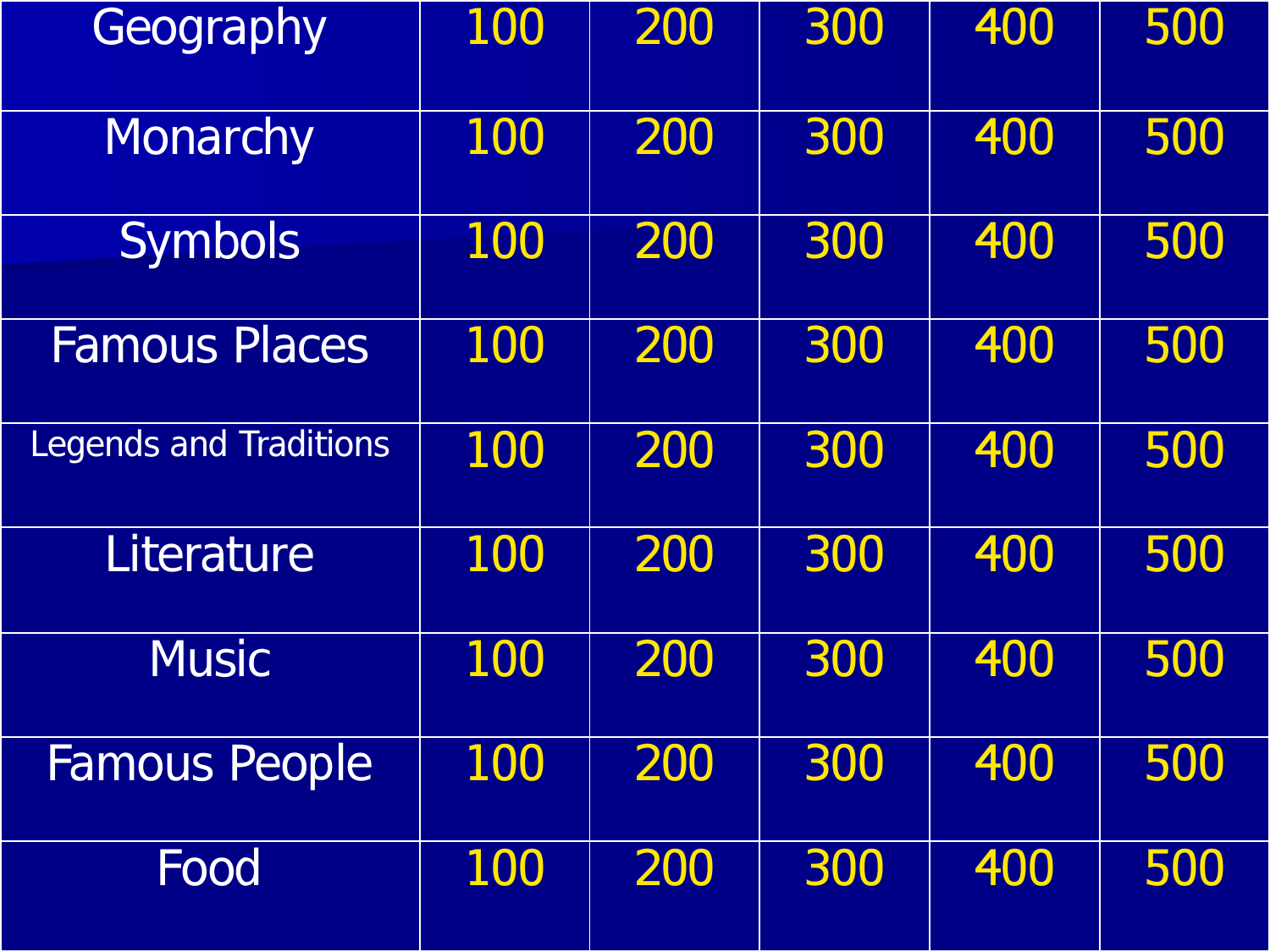

| Geography | 100 | 200 | 300 | 400 | 500 |
| --- | --- | --- | --- | --- | --- |
| Monarchy | 100 | 200 | 300 | 400 | 500 |
| Symbols | 100 | 200 | 300 | 400 | 500 |
| Famous Places | 100 | 200 | 300 | 400 | 500 |
| Legends and Traditions | 100 | 200 | 300 | 400 | 500 |
| Literature | 100 | 200 | 300 | 400 | 500 |
| Music | 100 | 200 | 300 | 400 | 500 |
| Famous People | 100 | 200 | 300 | 400 | 500 |
| Food | 100 | 200 | 300 | 400 | 500 |